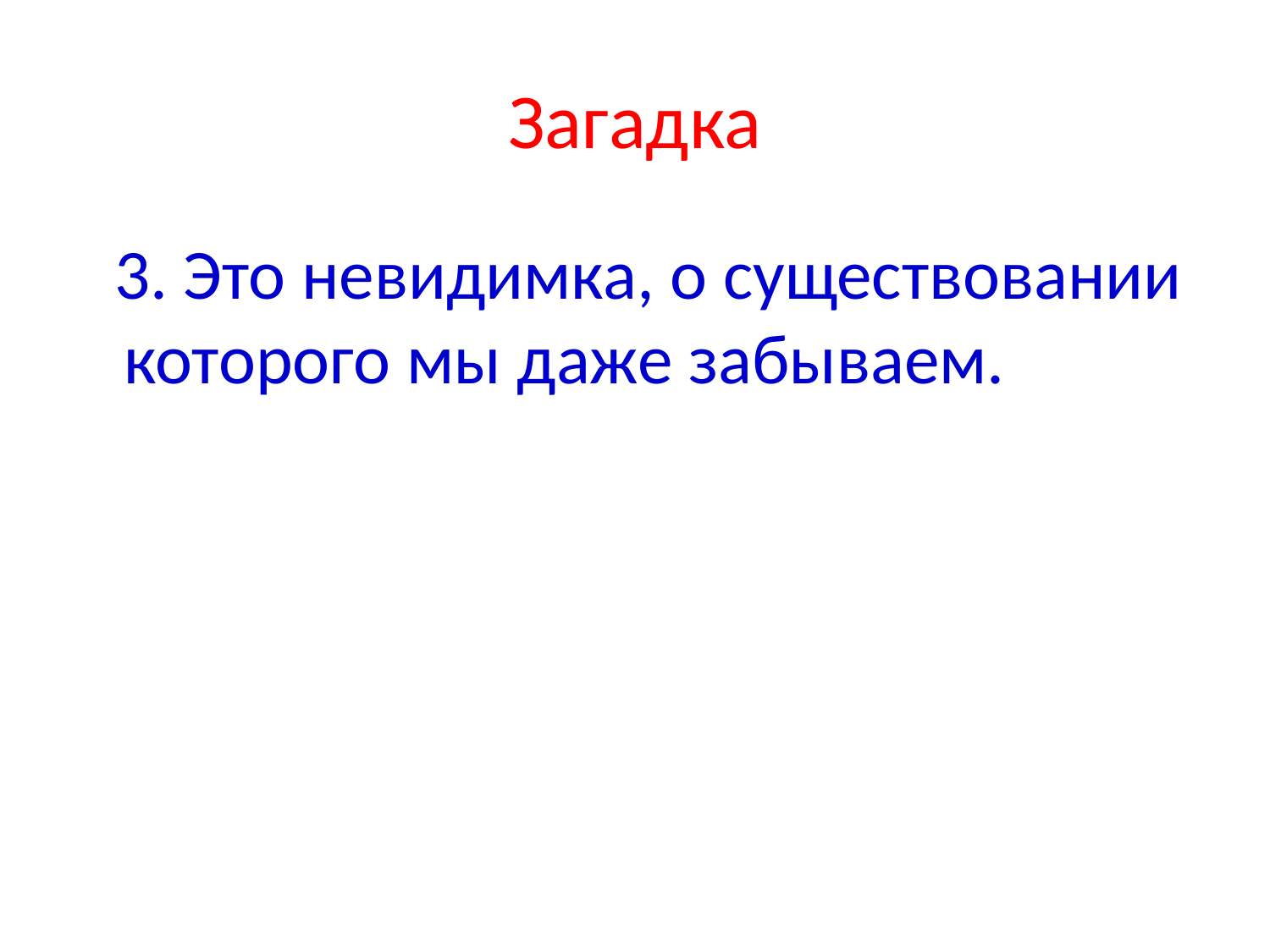

# Загадка
   3. Это невидимка, о существовании которого мы даже забываем.